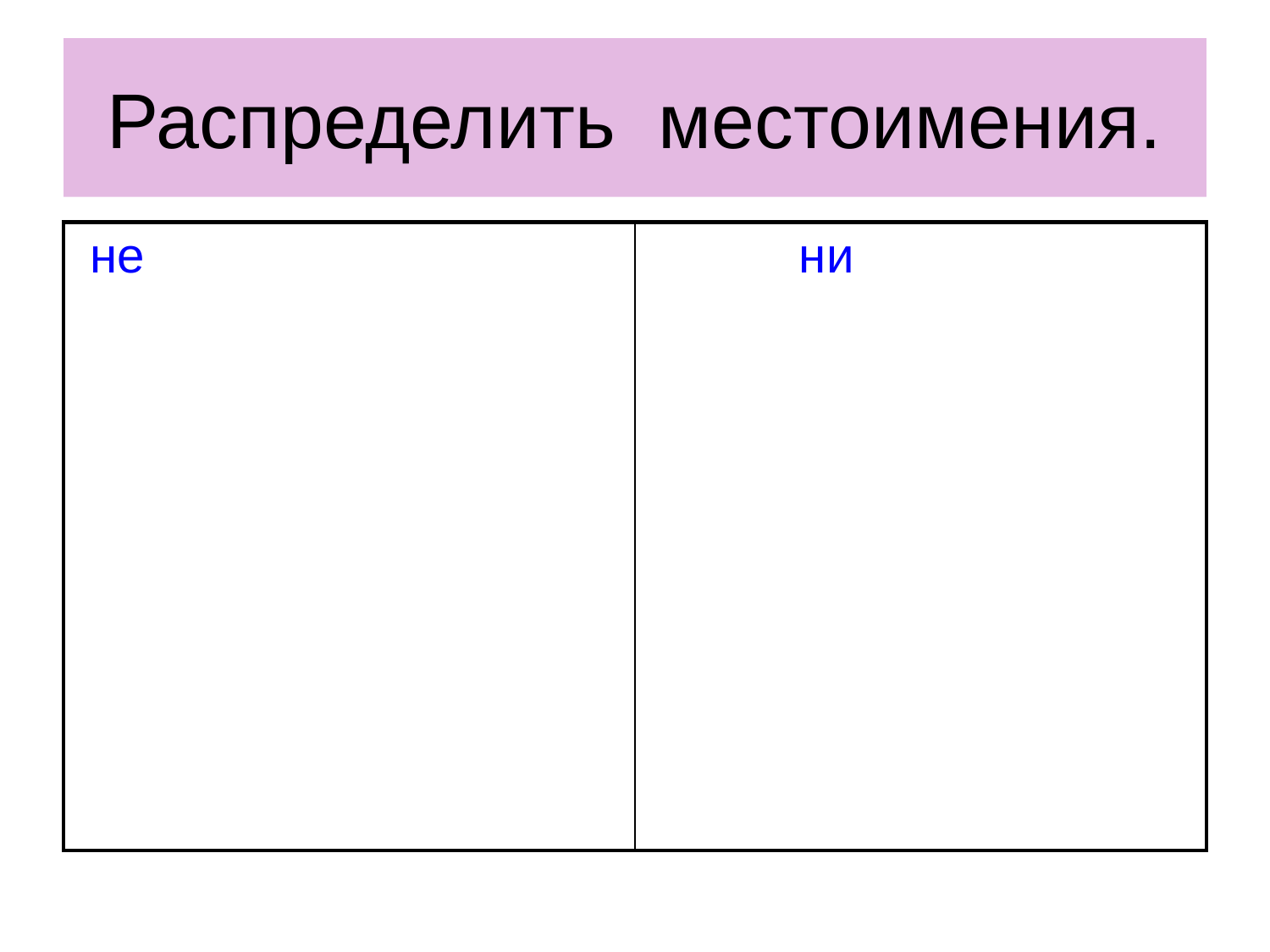

# Распределить  местоимения.
| не | ни |
| --- | --- |